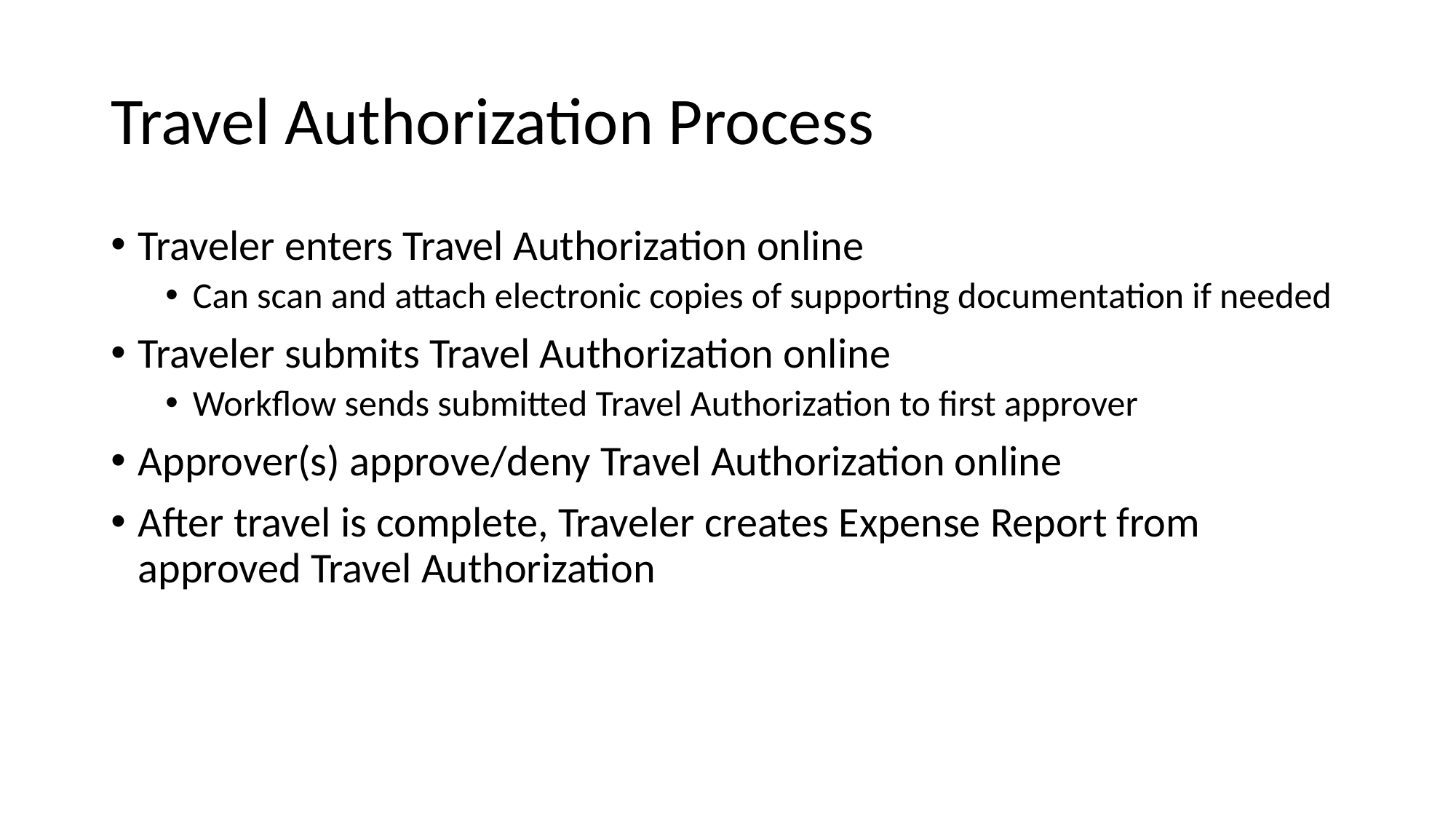

# Travel Authorization Process
Traveler enters Travel Authorization online
Can scan and attach electronic copies of supporting documentation if needed
Traveler submits Travel Authorization online
Workflow sends submitted Travel Authorization to first approver
Approver(s) approve/deny Travel Authorization online
After travel is complete, Traveler creates Expense Report from approved Travel Authorization